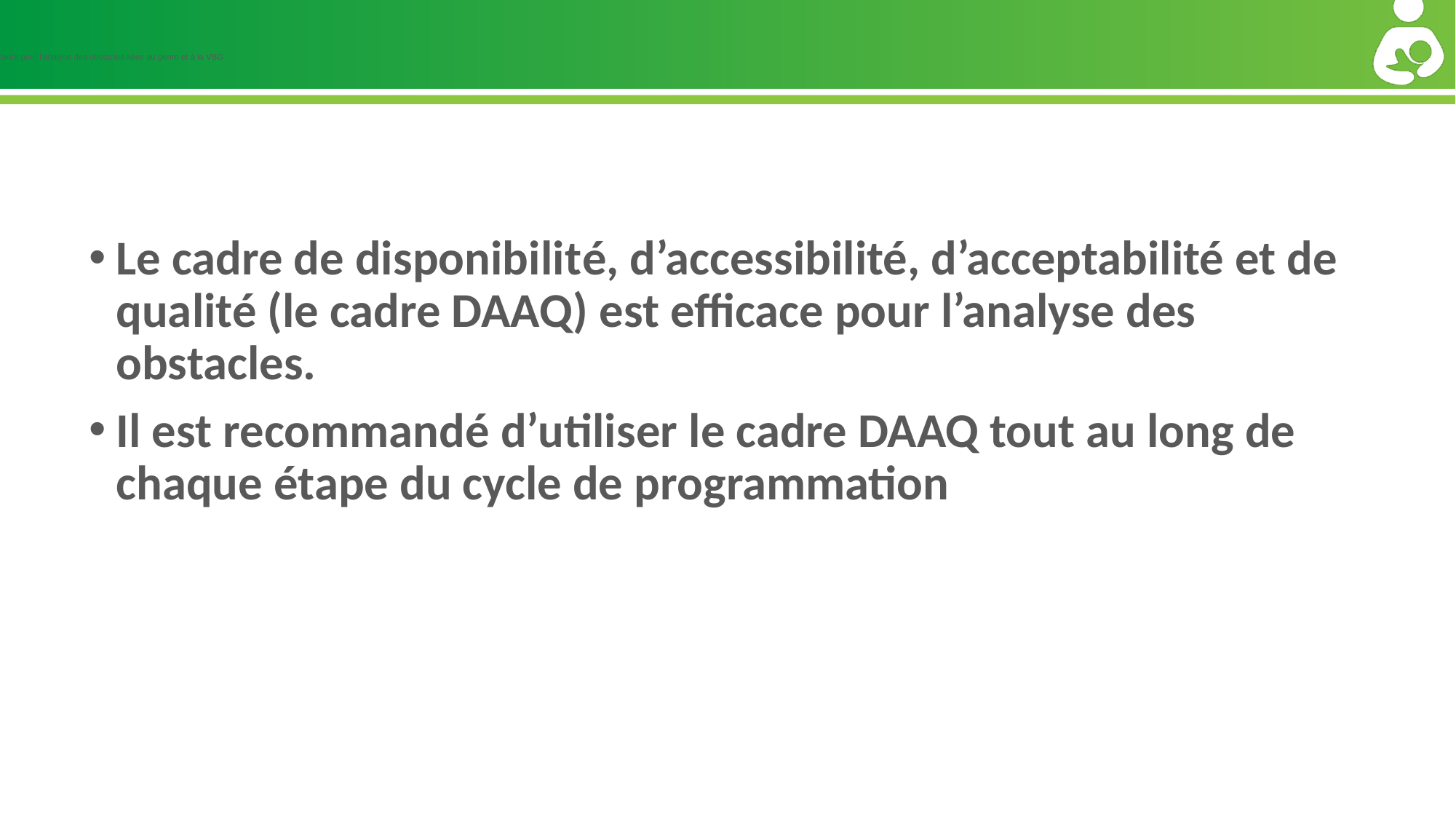

# Cadre pour l’analyse des obstacles liées au genre et à la VBG
Le cadre de disponibilité, d’accessibilité, d’acceptabilité et de qualité (le cadre DAAQ) est efficace pour l’analyse des obstacles.
Il est recommandé d’utiliser le cadre DAAQ tout au long de chaque étape du cycle de programmation